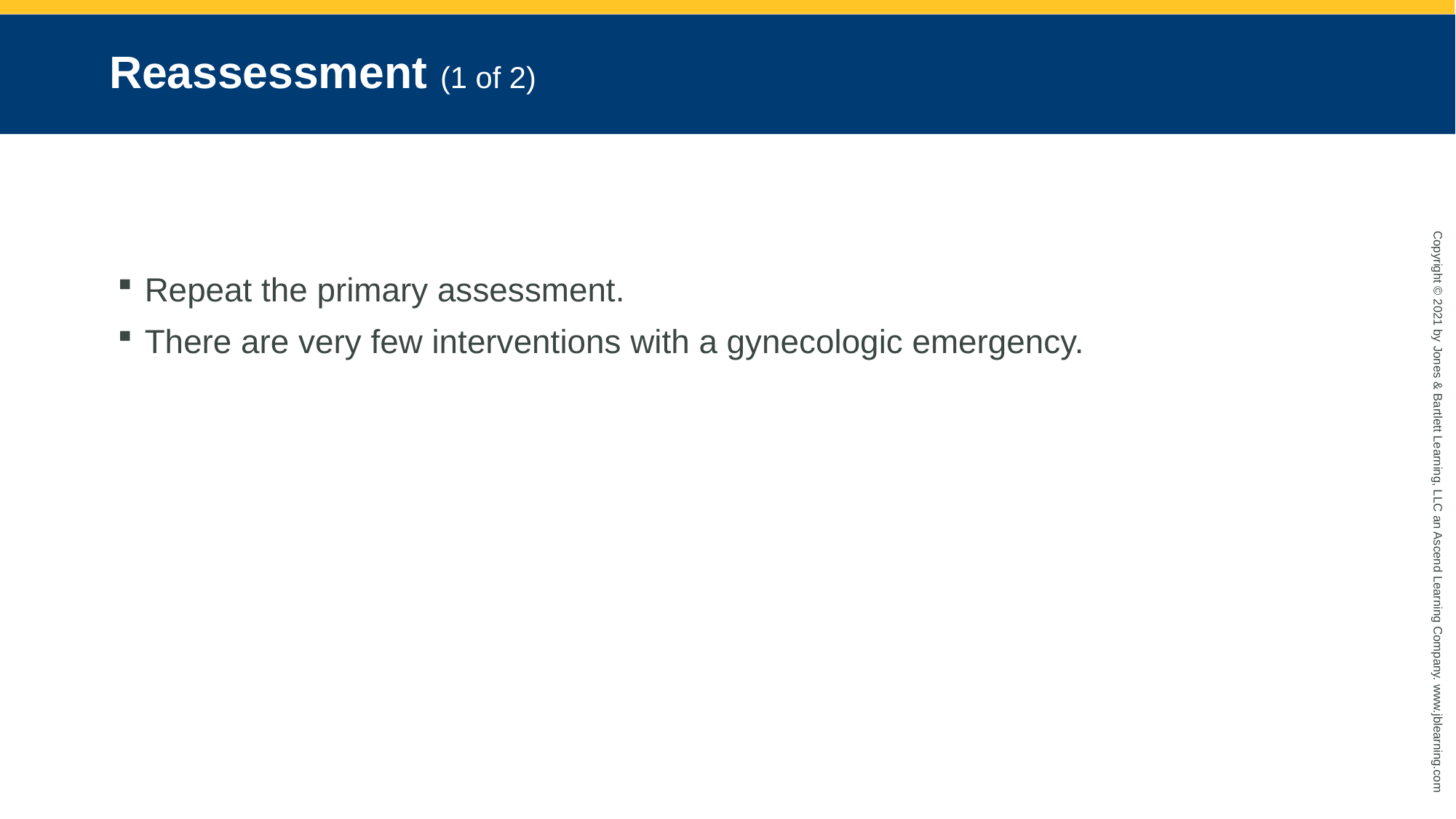

# Reassessment (1 of 2)
Repeat the primary assessment.
There are very few interventions with a gynecologic emergency.